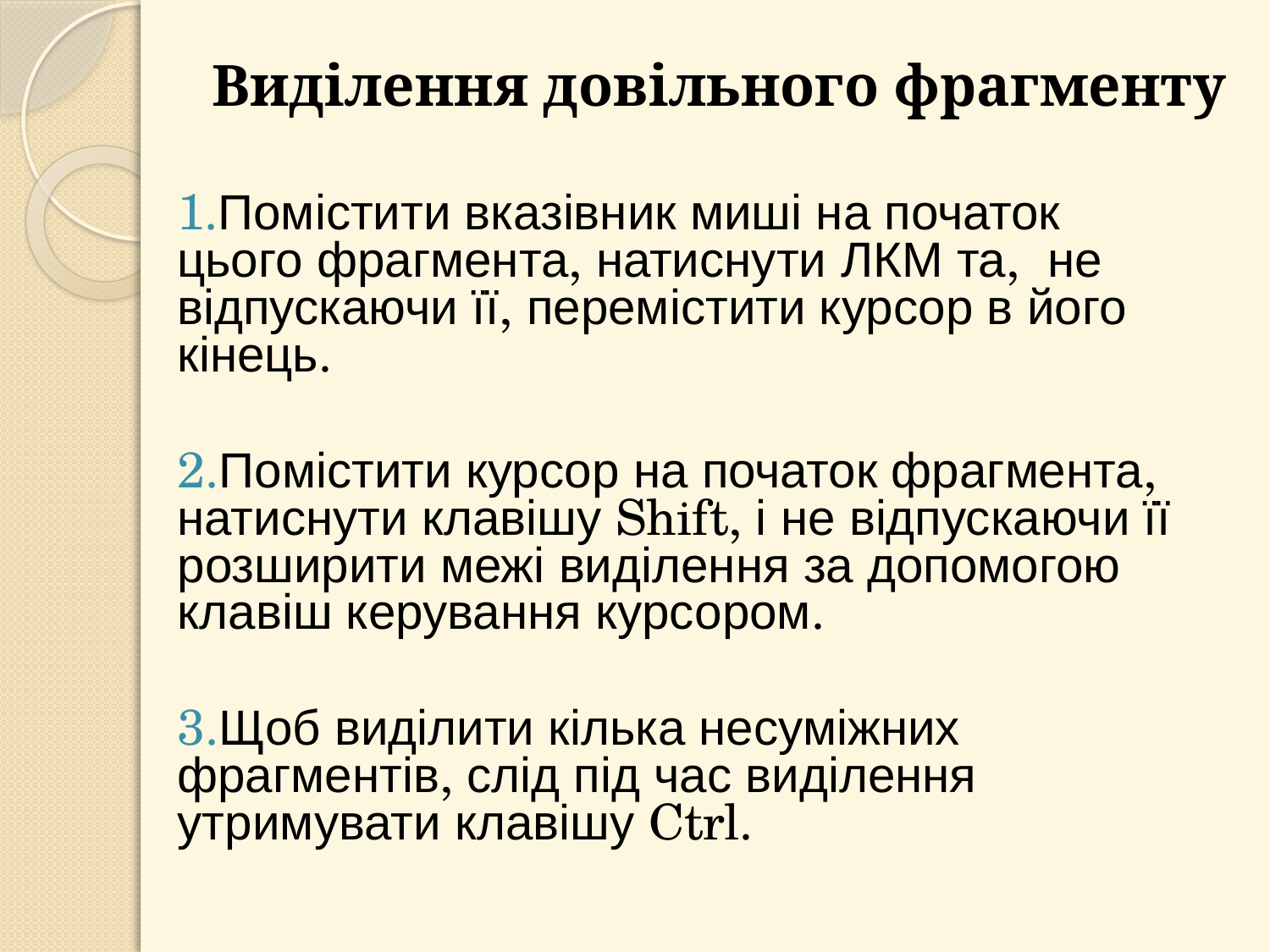

# Виділення довільного фрагменту
Помістити вказівник миші на початок цього фрагмента, натиснути ЛКМ та,  не відпускаючи її, перемістити курсор в його кінець.

Помістити курсор на початок фрагмента, натиснути клавішу Shift, і не відпускаючи її розширити межі виділення за допомогою клавіш керування курсором.

Щоб виділити кілька несуміжних фрагментів, слід під час виділення утримувати клавішу Ctrl.